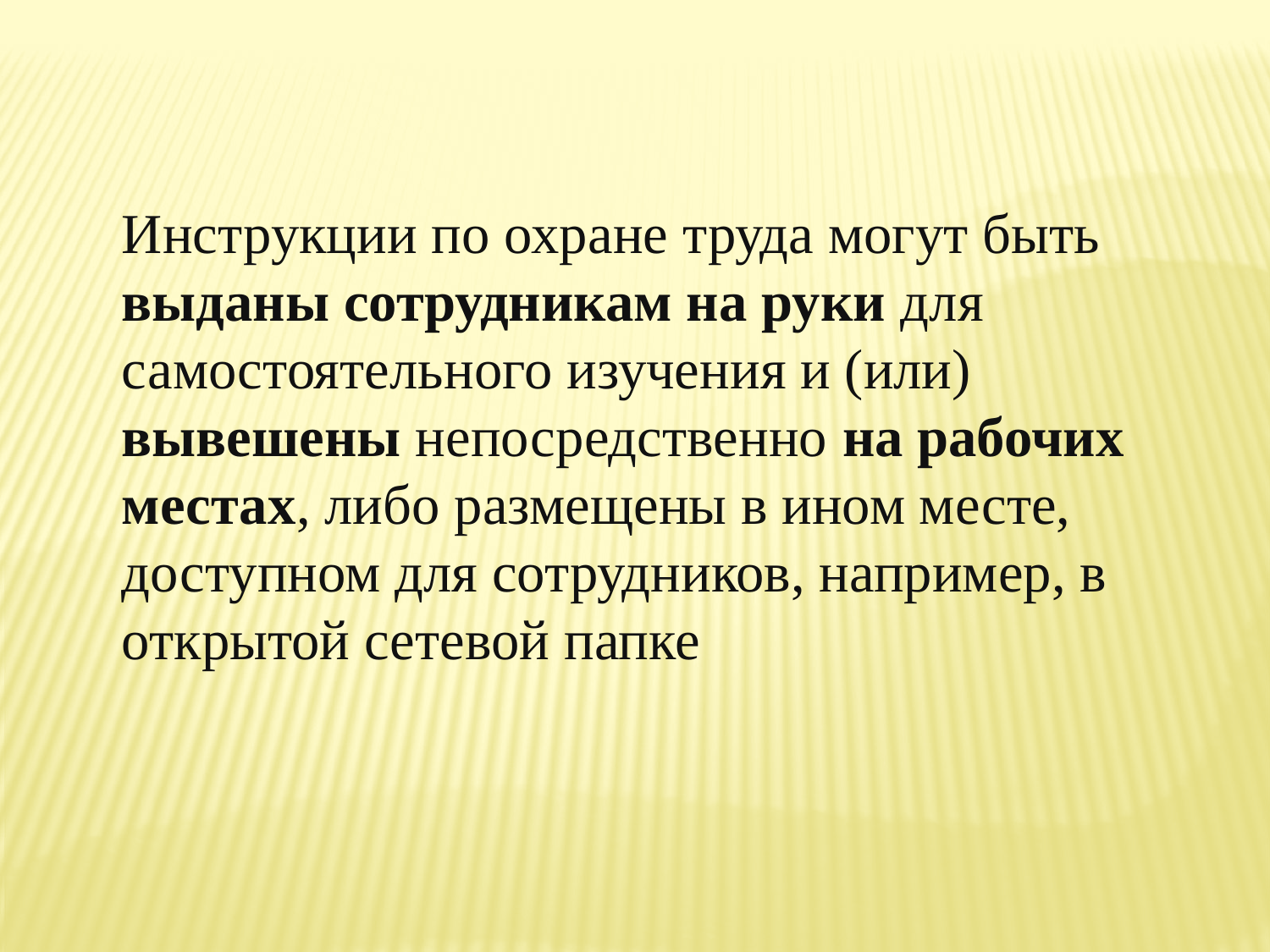

Инструкции по охране труда могут быть выданы сотрудникам на руки для самостоятельного изучения и (или) вывешены непосредственно на рабочих местах, либо размещены в ином месте, доступном для сотрудников, например, в открытой сетевой папке